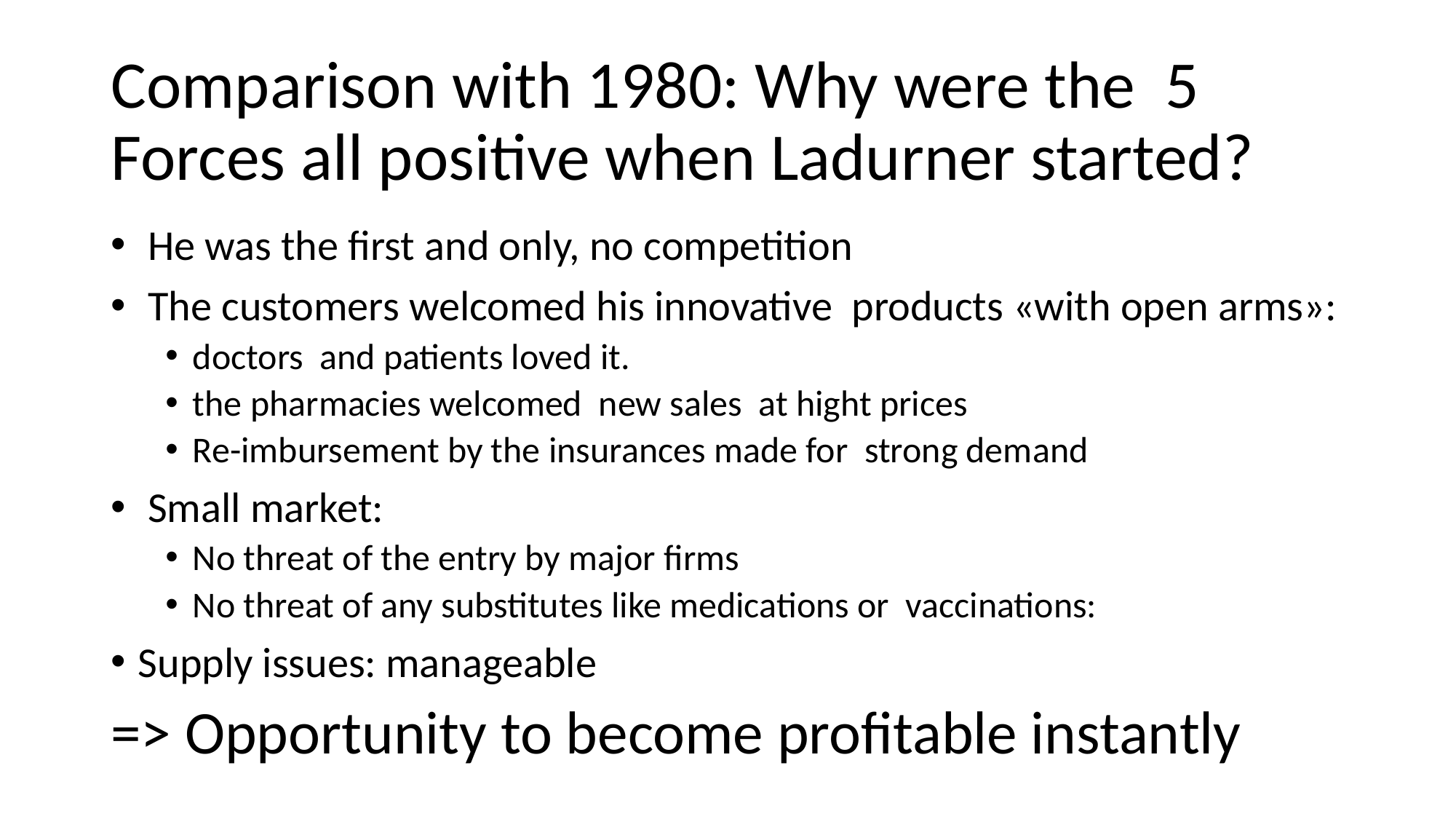

# Comparison with 1980: Why were the  5 Forces all positive when Ladurner started?
 He was the first and only, no competition
 The customers welcomed his innovative  products «with open arms»:
doctors  and patients loved it.
the pharmacies welcomed  new sales  at hight prices
Re-imbursement by the insurances made for  strong demand
 Small market:
No threat of the entry by major firms
No threat of any substitutes like medications or  vaccinations:
Supply issues: manageable
=> Opportunity to become profitable instantly